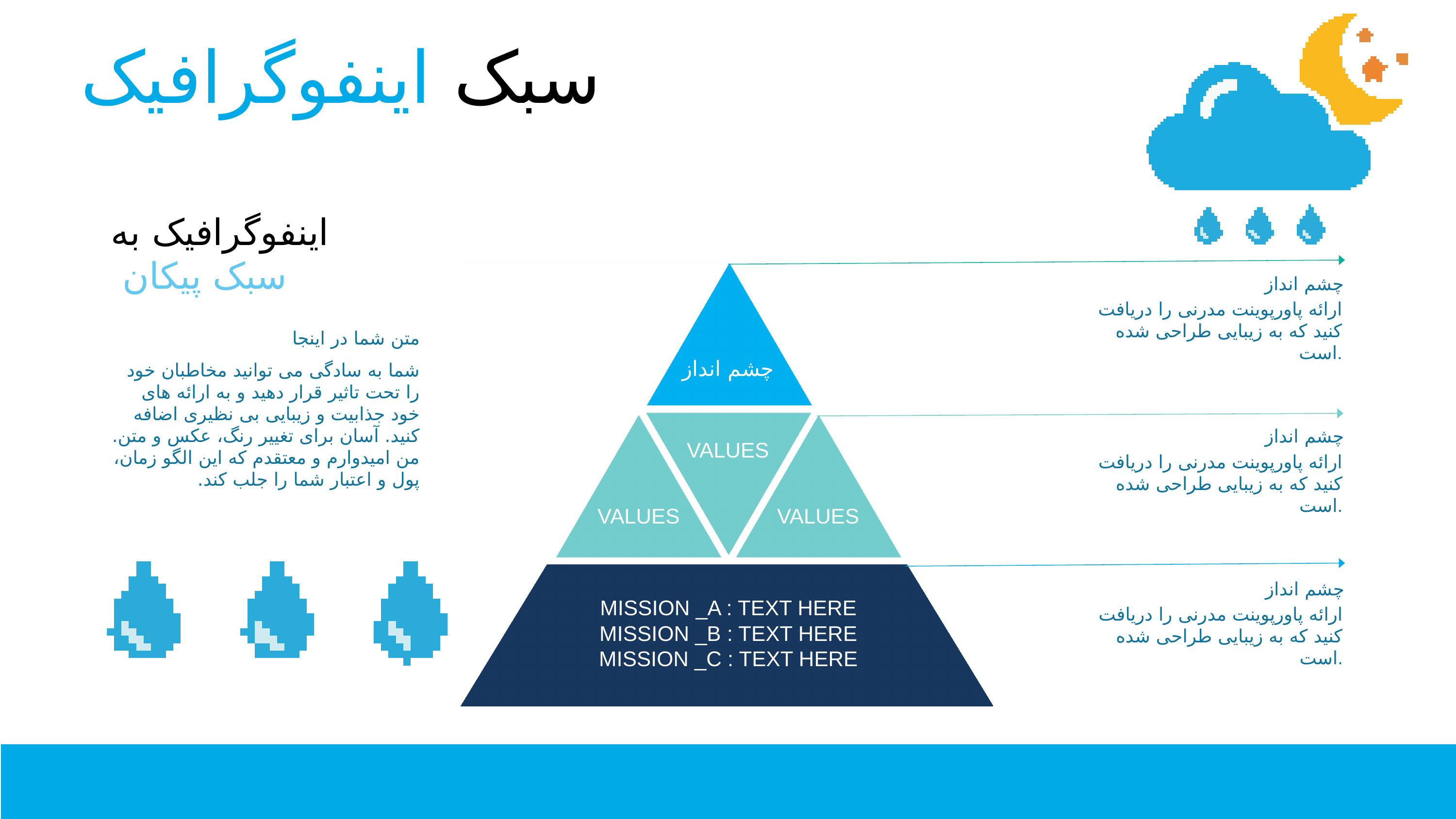

سبک اینفوگرافیک
اینفوگرافیک به
 سبک پیکان

چشم انداز
ارائه پاورپوینت مدرنی را دریافت کنید که به زیبایی طراحی شده است.
متن شما در اینجا
چشم انداز
شما به سادگی می توانید مخاطبان خود را تحت تاثیر قرار دهید و به ارائه های خود جذابیت و زیبایی بی نظیری اضافه کنید. آسان برای تغییر رنگ، عکس و متن. من امیدوارم و معتقدم که این الگو زمان، پول و اعتبار شما را جلب کند.

چشم انداز
VALUES
ارائه پاورپوینت مدرنی را دریافت کنید که به زیبایی طراحی شده است.
VALUES
VALUES

چشم انداز
MISSION _A : TEXT HERE
MISSION _B : TEXT HERE
MISSION _C : TEXT HERE
ارائه پاورپوینت مدرنی را دریافت کنید که به زیبایی طراحی شده است.